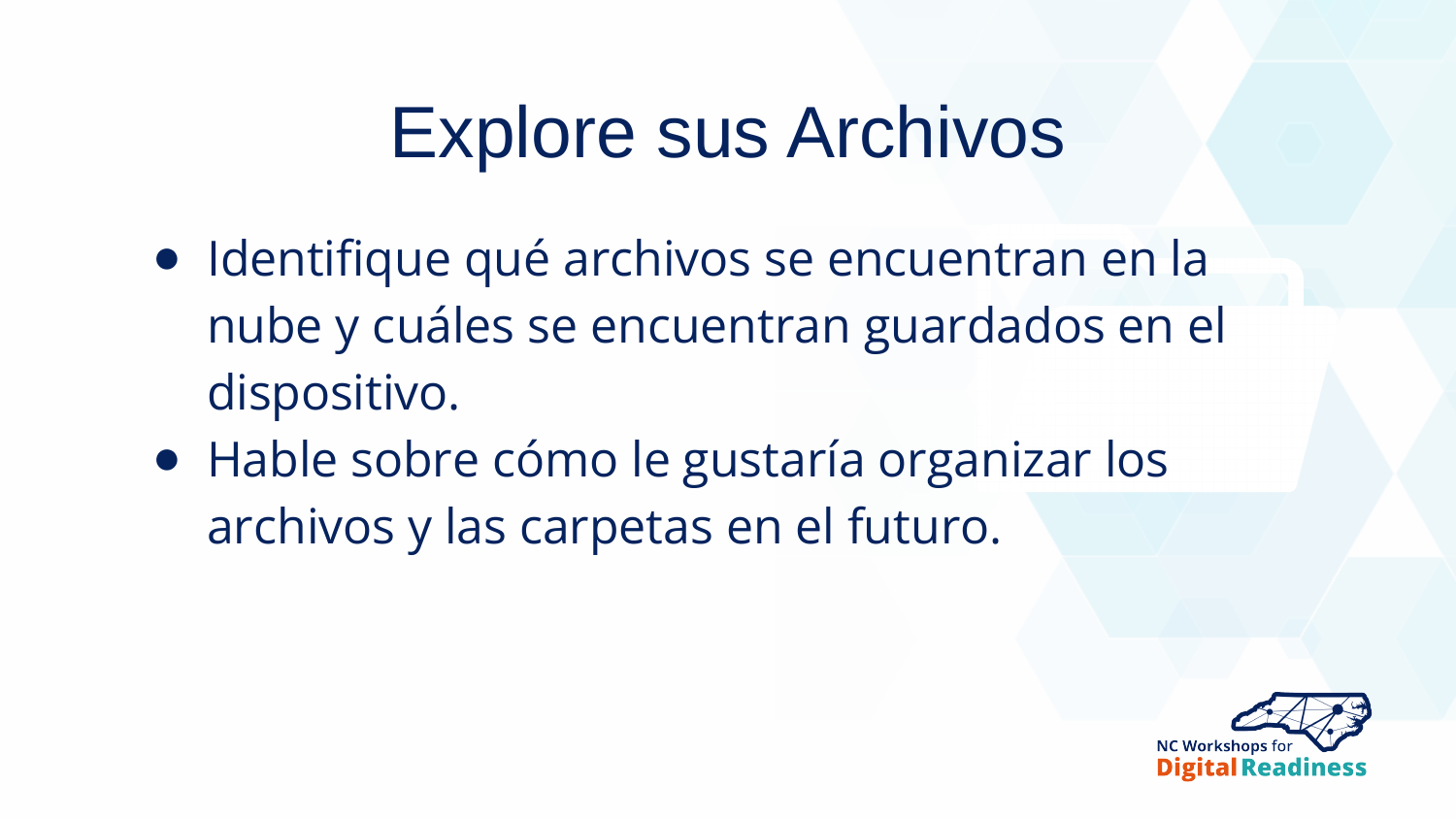

# Explore sus Archivos
Identifique qué archivos se encuentran en la nube y cuáles se encuentran guardados en el dispositivo.
Hable sobre cómo le gustaría organizar los archivos y las carpetas en el futuro.